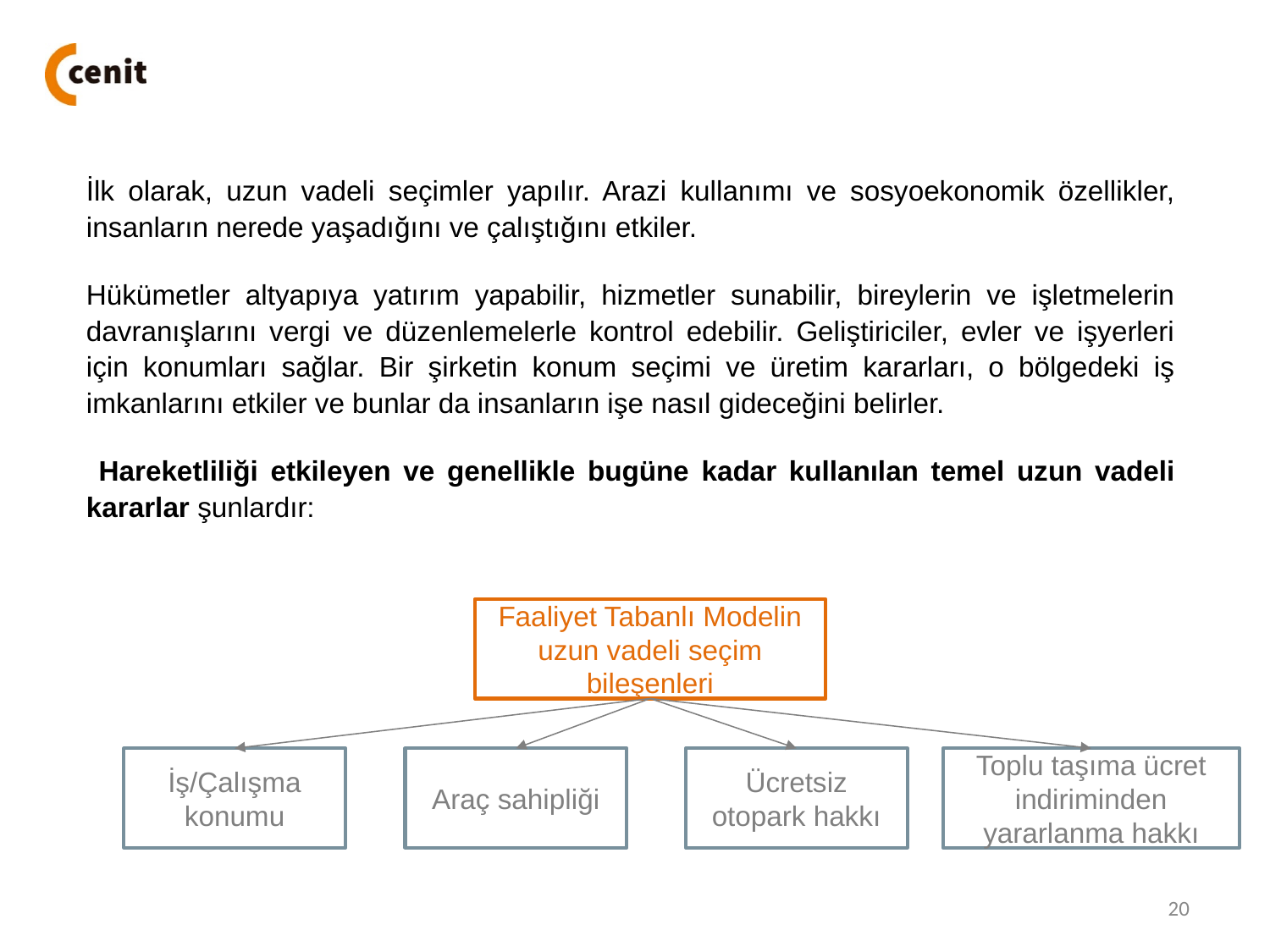

İlk olarak, uzun vadeli seçimler yapılır. Arazi kullanımı ve sosyoekonomik özellikler, insanların nerede yaşadığını ve çalıştığını etkiler.
Hükümetler altyapıya yatırım yapabilir, hizmetler sunabilir, bireylerin ve işletmelerin davranışlarını vergi ve düzenlemelerle kontrol edebilir. Geliştiriciler, evler ve işyerleri için konumları sağlar. Bir şirketin konum seçimi ve üretim kararları, o bölgedeki iş imkanlarını etkiler ve bunlar da insanların işe nasıl gideceğini belirler.
 Hareketliliği etkileyen ve genellikle bugüne kadar kullanılan temel uzun vadeli kararlar şunlardır:
Faaliyet Tabanlı Modelin uzun vadeli seçim bileşenleri
İş/Çalışma konumu
Araç sahipliği
Ücretsiz otopark hakkı
Toplu taşıma ücret indiriminden yararlanma hakkı
20